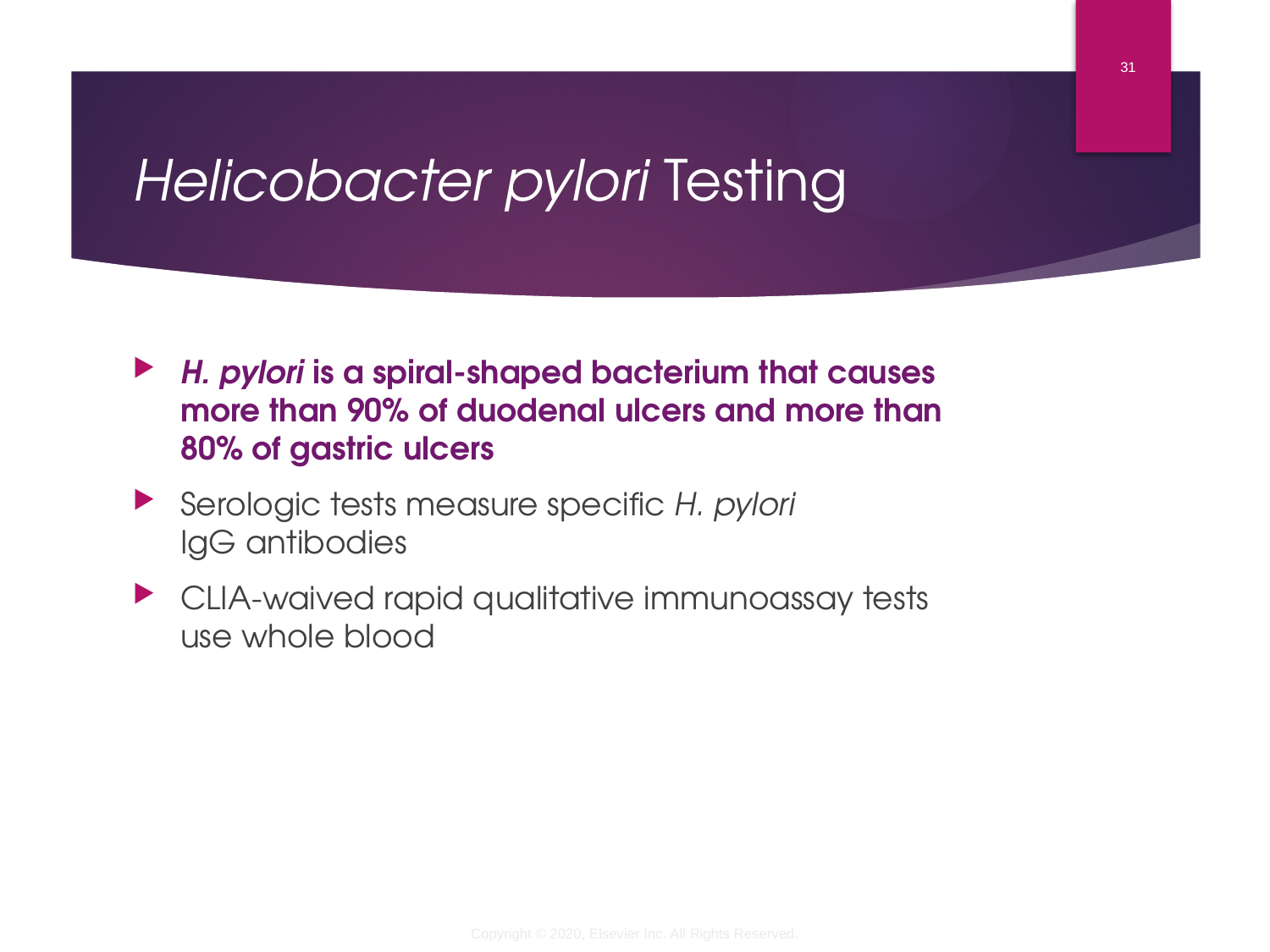

31

# Helicobacter pylori Testing
H. pylori is a spiral-shaped bacterium that causes more than 90% of duodenal ulcers and more than 80% of gastric ulcers
Serologic tests measure specific H. pylori
IgG antibodies
CLIA-waived rapid qualitative immunoassay tests use whole blood